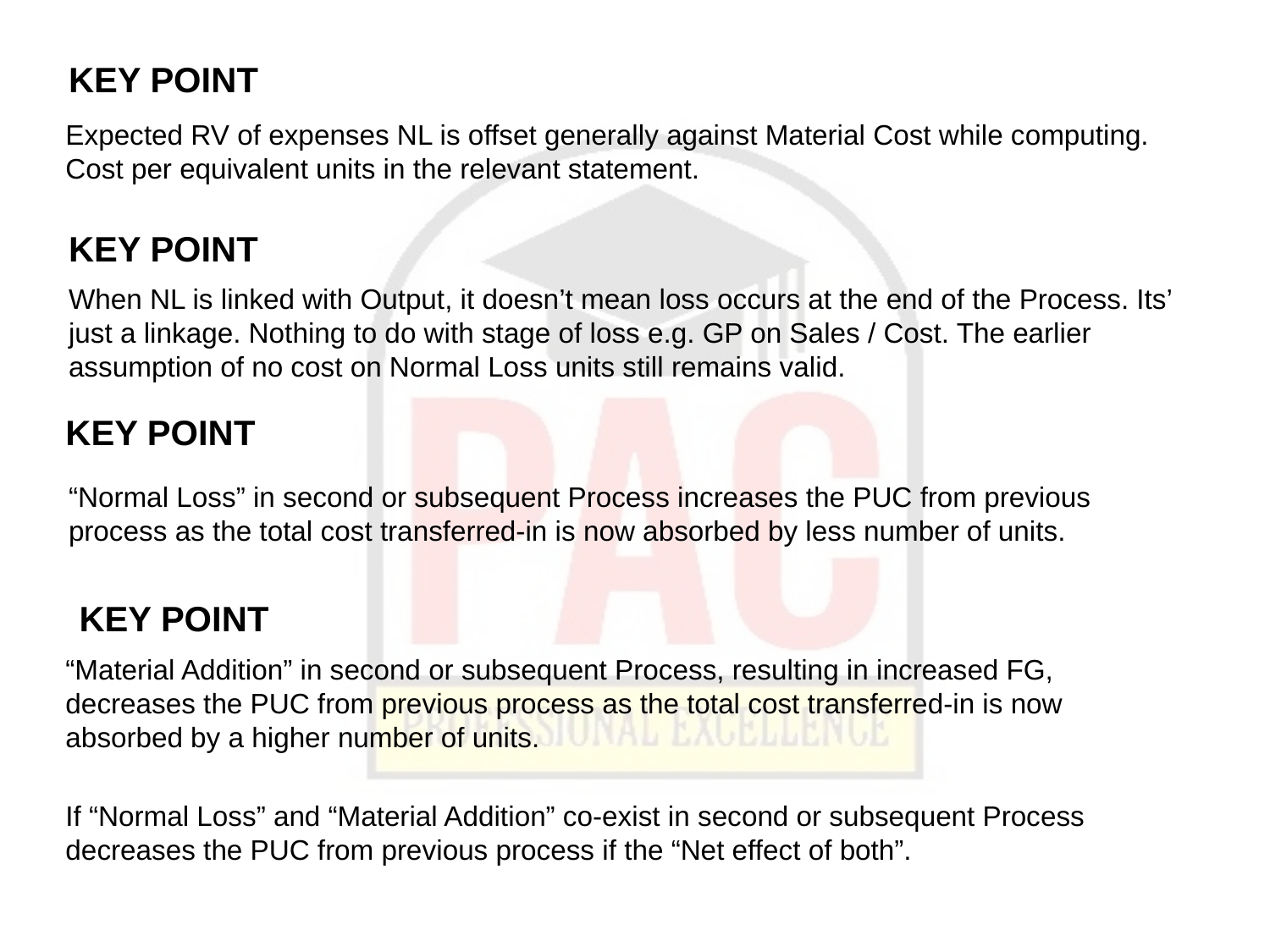

# KEY POINT
Expected RV of expenses NL is offset generally against Material Cost while computing. Cost per equivalent units in the relevant statement.

KEY POINT
When NL is linked with Output, it doesn’t mean loss occurs at the end of the Process. Its’ just a linkage. Nothing to do with stage of loss e.g. GP on Sales / Cost. The earlier assumption of no cost on Normal Loss units still remains valid.

KEY POINT
“Normal Loss” in second or subsequent Process increases the PUC from previous process as the total cost transferred-in is now absorbed by less number of units.

KEY POINT
“Material Addition” in second or subsequent Process, resulting in increased FG, decreases the PUC from previous process as the total cost transferred-in is now absorbed by a higher number of units.

If “Normal Loss” and “Material Addition” co-exist in second or subsequent Process decreases the PUC from previous process if the “Net effect of both”.